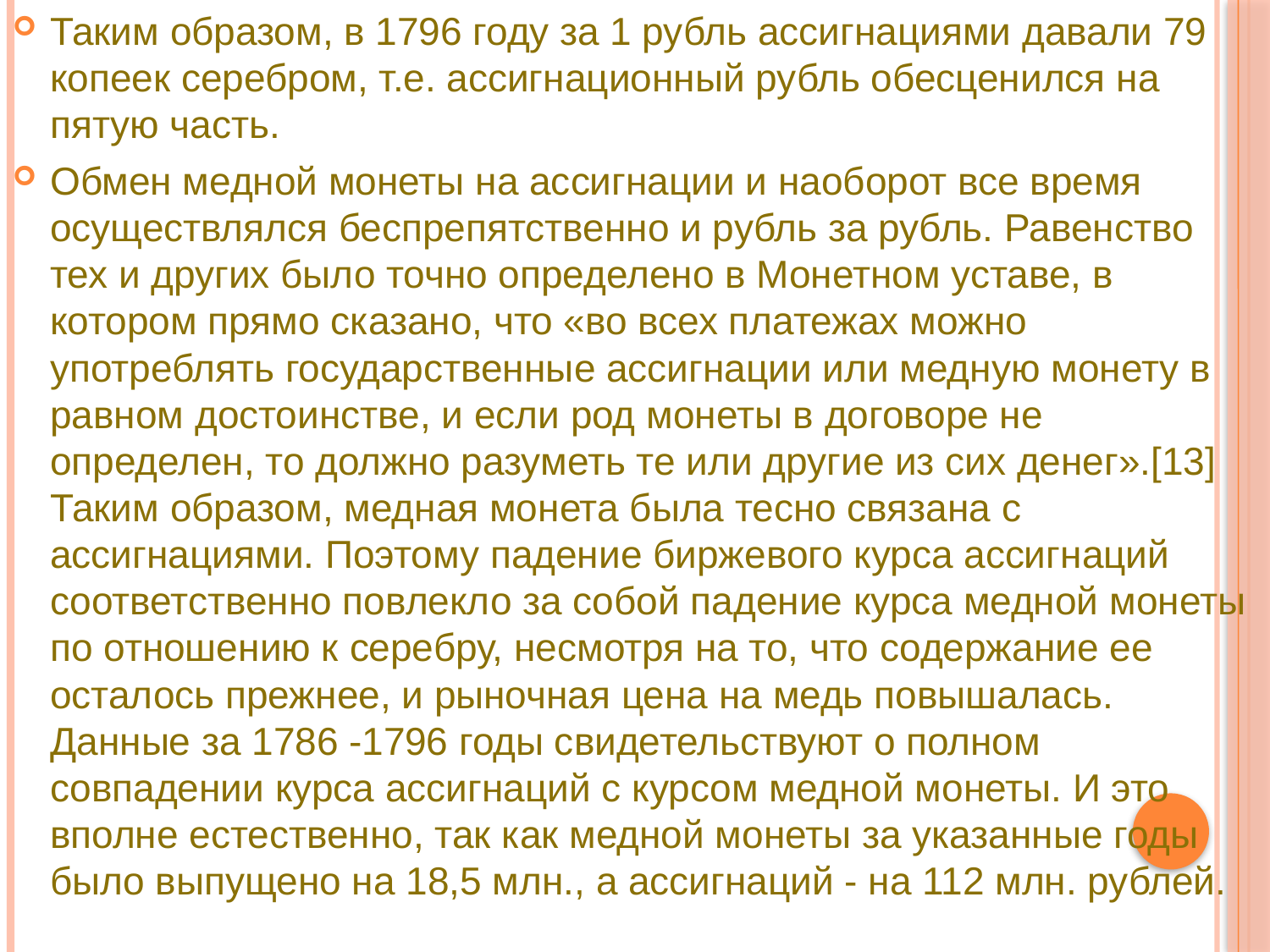

Таким образом, в 1796 году за 1 рубль ассигнациями давали 79 копеек серебром, т.е. ассигнационный рубль обесценился на пятую часть.
Обмен медной монеты на ассигнации и наоборот все время осуществлялся беспрепятственно и рубль за рубль. Равенство тех и других было точно определено в Монетном уставе, в котором прямо сказано, что «во всех платежах можно употреблять государственные ассигнации или медную монету в равном достоинстве, и если род монеты в договоре не определен, то должно разуметь те или другие из сих денег».[13] Таким образом, медная монета была тесно связана с ассигнациями. Поэтому падение биржевого курса ассигнаций соответственно повлекло за собой падение курса медной монеты по отношению к серебру, несмотря на то, что содержание ее осталось прежнее, и рыночная цена на медь повышалась. Данные за 1786 -1796 годы свидетельствуют о полном совпадении курса ассигнаций с курсом медной монеты. И это вполне естественно, так как медной монеты за указанные годы было выпущено на 18,5 млн., а ассигнаций - на 112 млн. рублей.